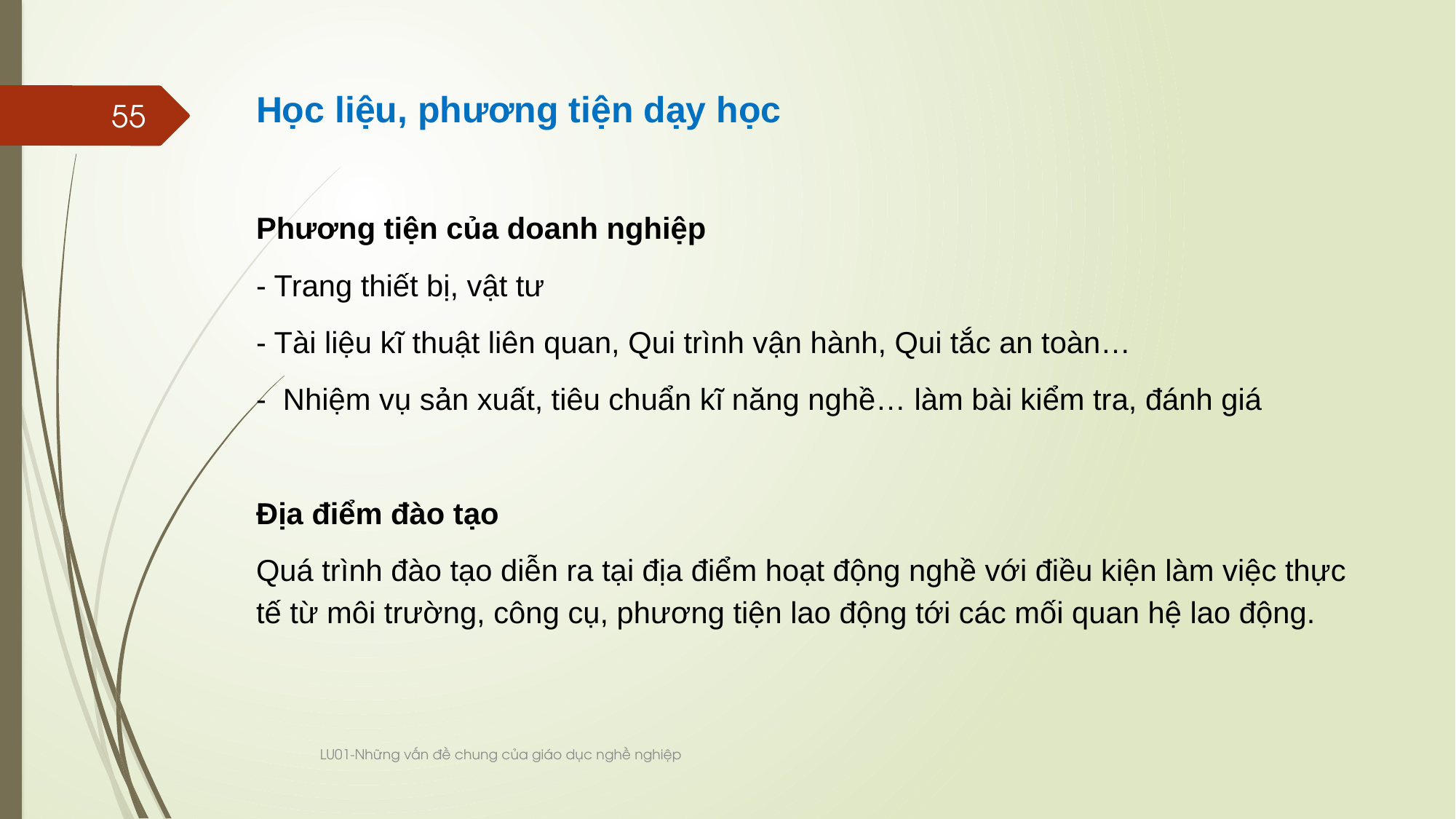

Học liệu, phương tiện dạy học

Phương tiện của doanh nghiệp
- Trang thiết bị, vật tư
- Tài liệu kĩ thuật liên quan, Qui trình vận hành, Qui tắc an toàn…
-  Nhiệm vụ sản xuất, tiêu chuẩn kĩ năng nghề… làm bài kiểm tra, đánh giá

Địa điểm đào tạo
Quá trình đào tạo diễn ra tại địa điểm hoạt động nghề với điều kiện làm việc thực tế từ môi trường, công cụ, phương tiện lao động tới các mối quan hệ lao động.

55
LU01-Những vấn đề chung của giáo dục nghề nghiệp